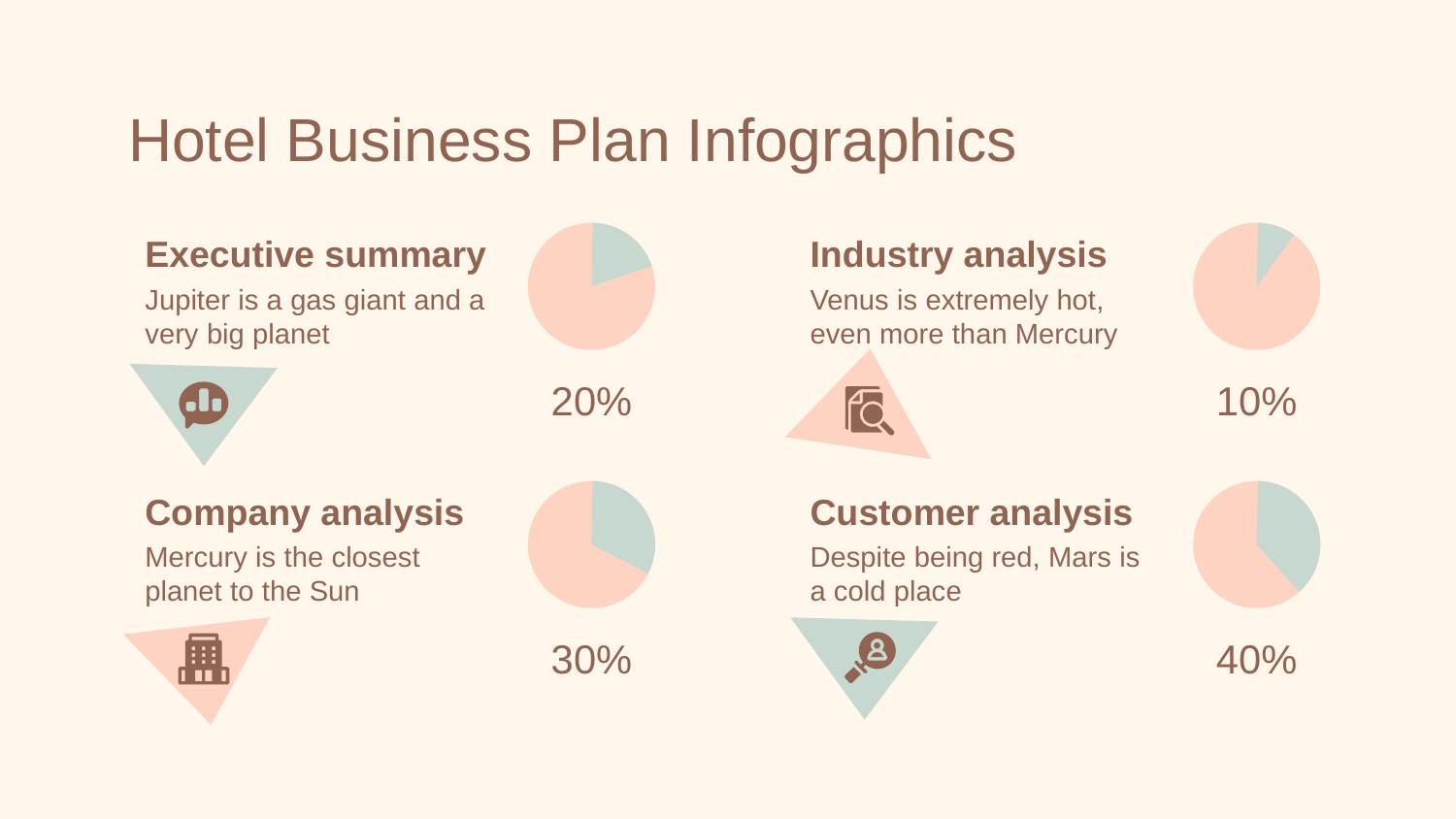

# Hotel Business Plan Infographics

Executive summary
Jupiter is a gas giant and a very big planet
20%
Industry analysis
Venus is extremely hot, even more than Mercury
10%

Company analysis
Mercury is the closest planet to the Sun
30%
Customer analysis
Despite being red, Mars is a cold place
40%